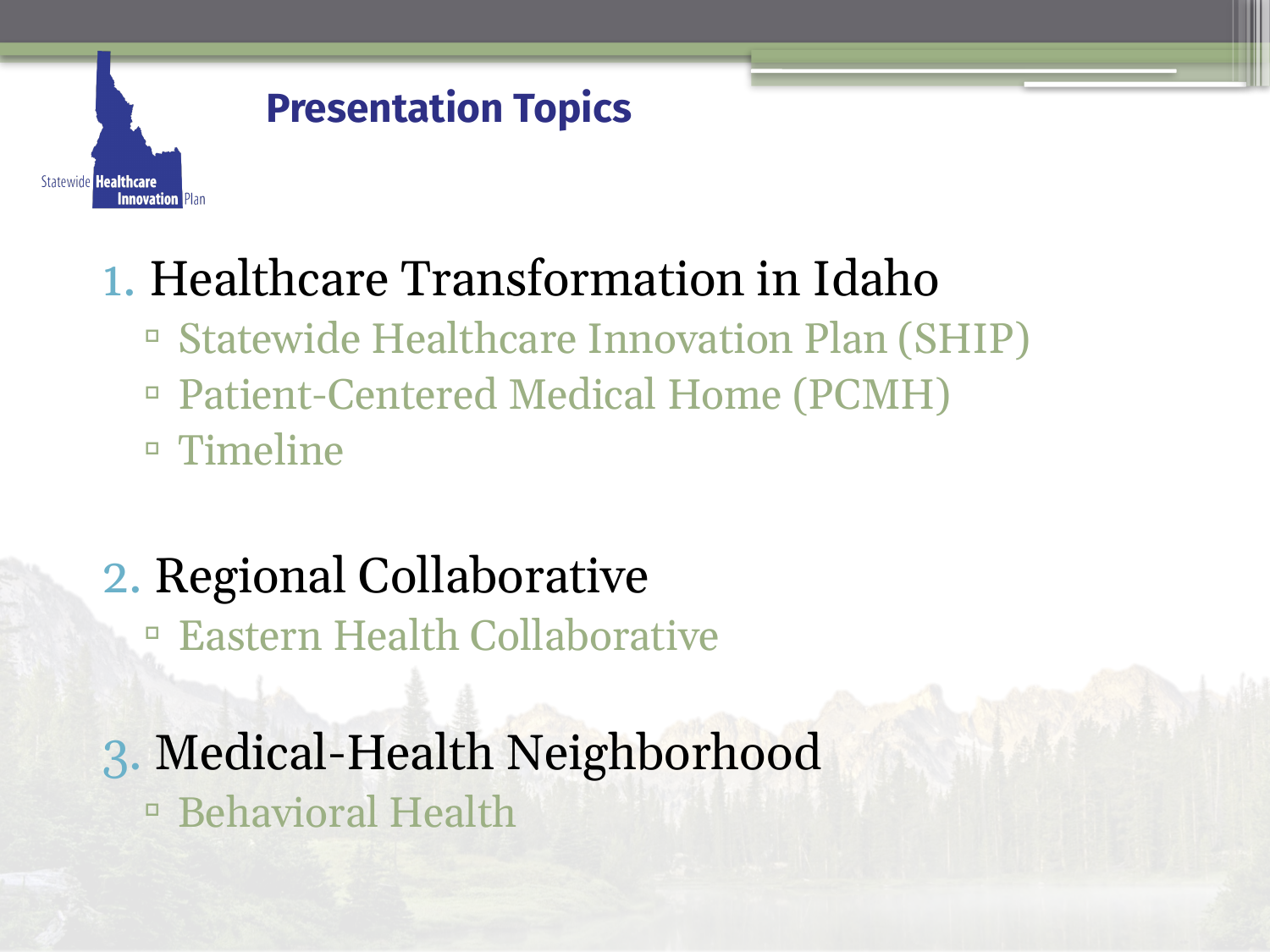

# Presentation Topics
 Healthcare Transformation in Idaho
Statewide Healthcare Innovation Plan (SHIP)
Patient-Centered Medical Home (PCMH)
Timeline

 Regional Collaborative
Eastern Health Collaborative

 Medical-Health Neighborhood
Behavioral Health